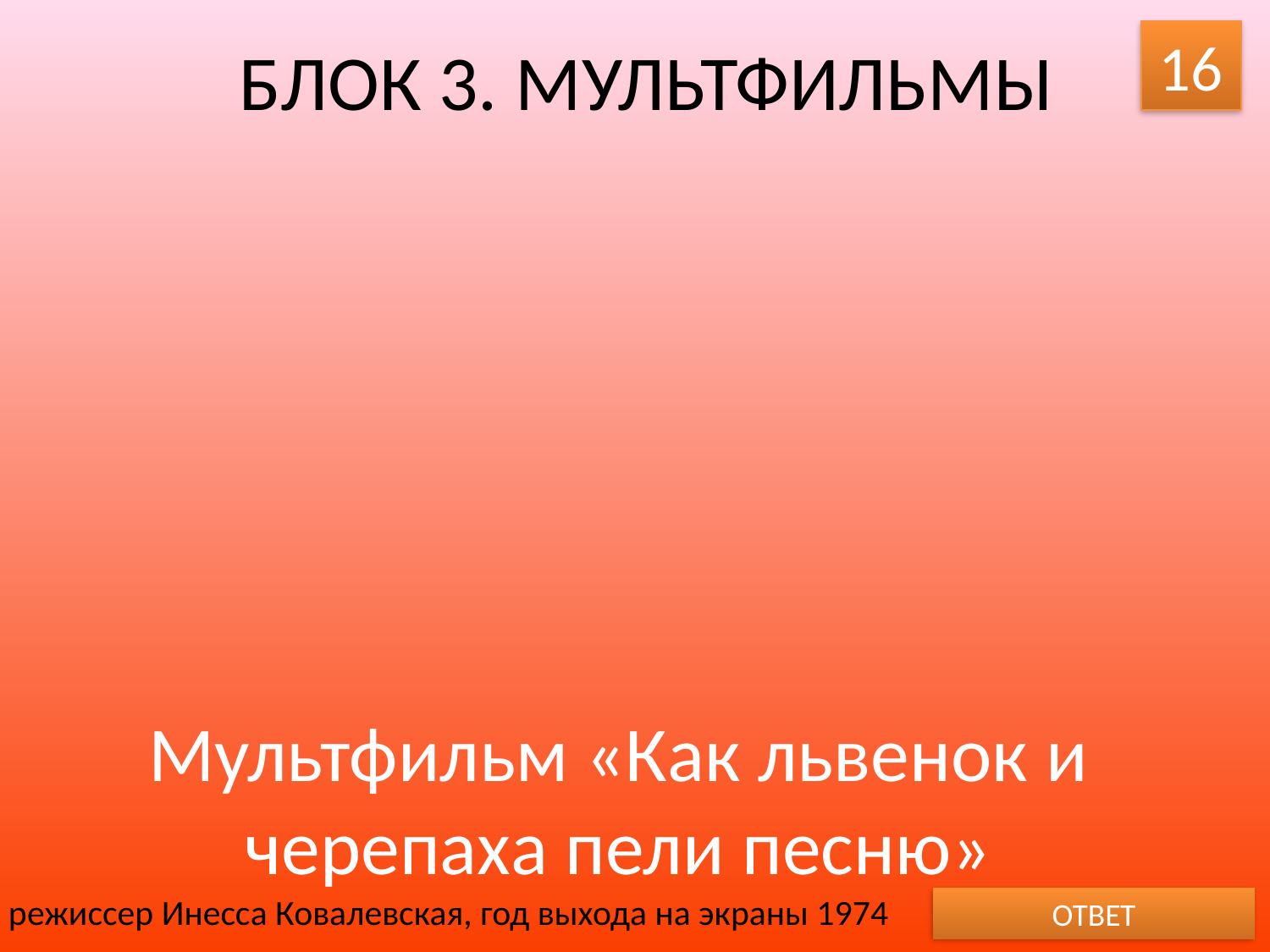

# БЛОК 3. МУЛЬТФИЛЬМЫ
16
Мультфильм «Как львенок и черепаха пели песню»
режиссер Инесса Ковалевская, год выхода на экраны 1974

ОТВЕТ